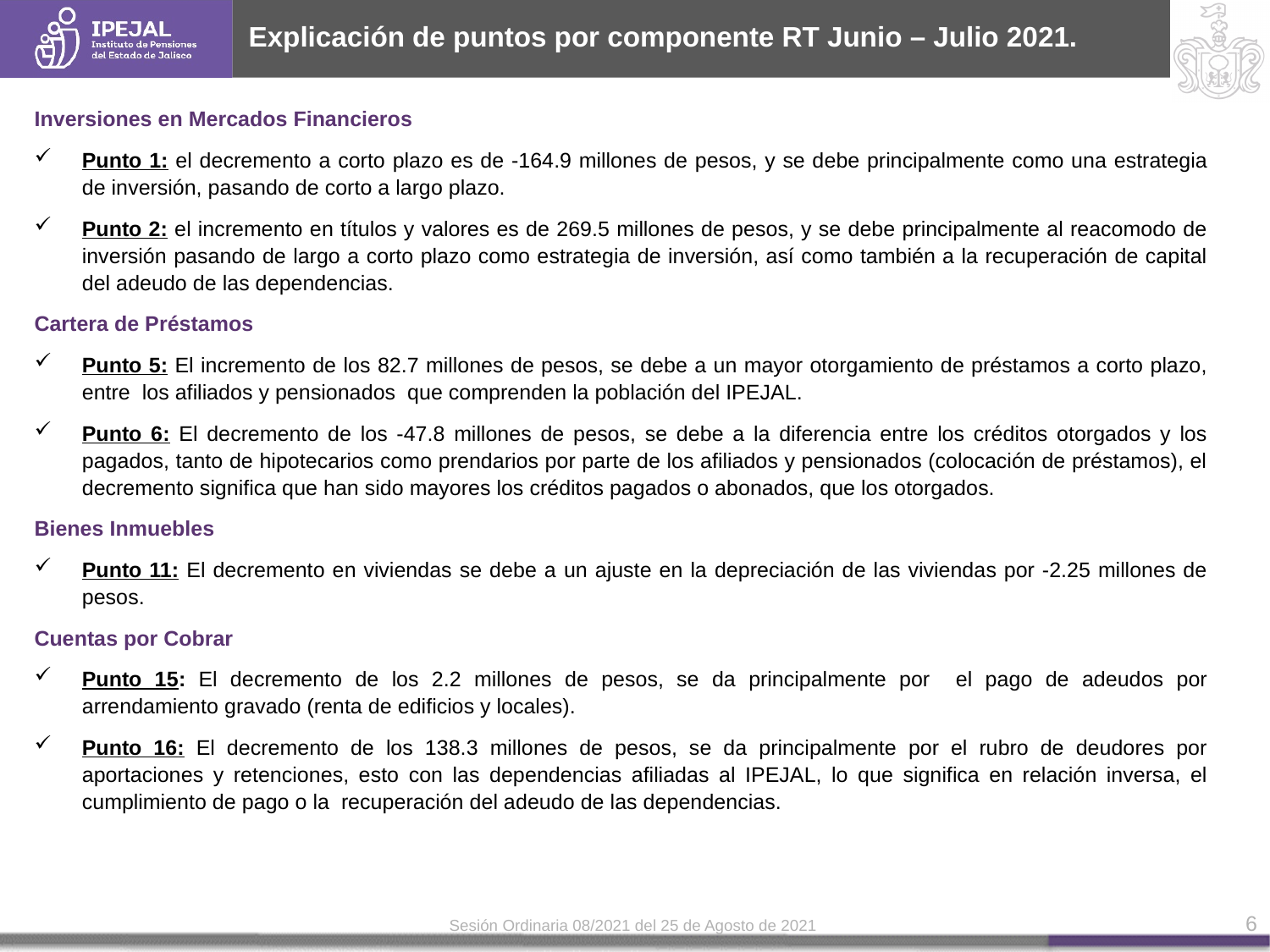

# Explicación de puntos por componente RT Junio – Julio 2021.
Inversiones en Mercados Financieros
Punto 1: el decremento a corto plazo es de -164.9 millones de pesos, y se debe principalmente como una estrategia de inversión, pasando de corto a largo plazo.
Punto 2: el incremento en títulos y valores es de 269.5 millones de pesos, y se debe principalmente al reacomodo de inversión pasando de largo a corto plazo como estrategia de inversión, así como también a la recuperación de capital del adeudo de las dependencias.
Cartera de Préstamos
Punto 5: El incremento de los 82.7 millones de pesos, se debe a un mayor otorgamiento de préstamos a corto plazo, entre  los afiliados y pensionados  que comprenden la población del IPEJAL.
Punto 6: El decremento de los -47.8 millones de pesos, se debe a la diferencia entre los créditos otorgados y los pagados, tanto de hipotecarios como prendarios por parte de los afiliados y pensionados (colocación de préstamos), el decremento significa que han sido mayores los créditos pagados o abonados, que los otorgados.
Bienes Inmuebles
Punto 11: El decremento en viviendas se debe a un ajuste en la depreciación de las viviendas por -2.25 millones de pesos.
Cuentas por Cobrar
Punto 15: El decremento de los 2.2 millones de pesos, se da principalmente por  el pago de adeudos por arrendamiento gravado (renta de edificios y locales).
Punto 16: El decremento de los 138.3 millones de pesos, se da principalmente por el rubro de deudores por aportaciones y retenciones, esto con las dependencias afiliadas al IPEJAL, lo que significa en relación inversa, el cumplimiento de pago o la  recuperación del adeudo de las dependencias.
6
Sesión Ordinaria 08/2021 del 25 de Agosto de 2021